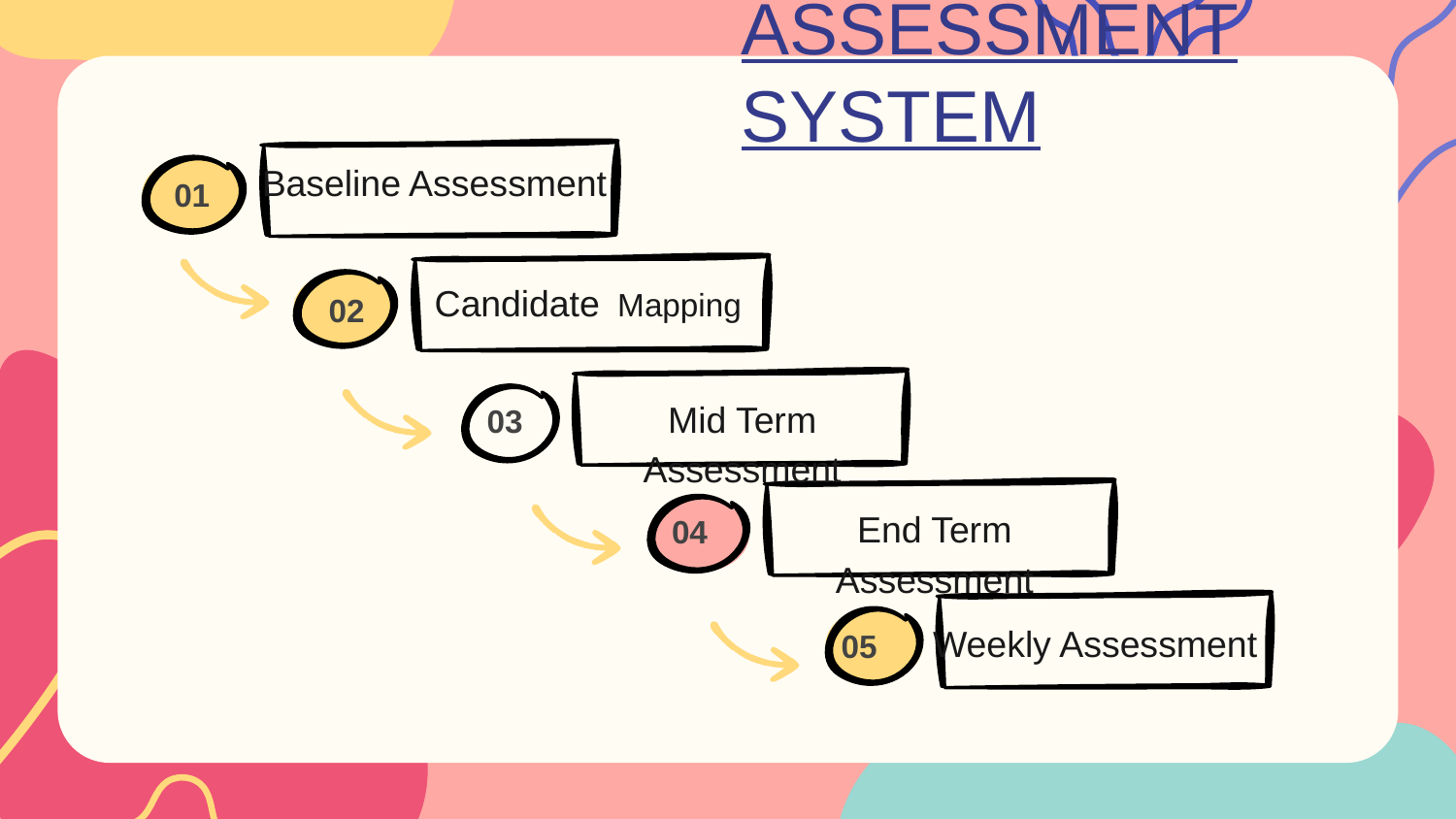

ASSESSMENT SYSTEM

Baseline Assessment
01

 Candidate  Mapping

02

Mid Term Assessment
03

End Term Assessment
04

Weekly Assessment
05